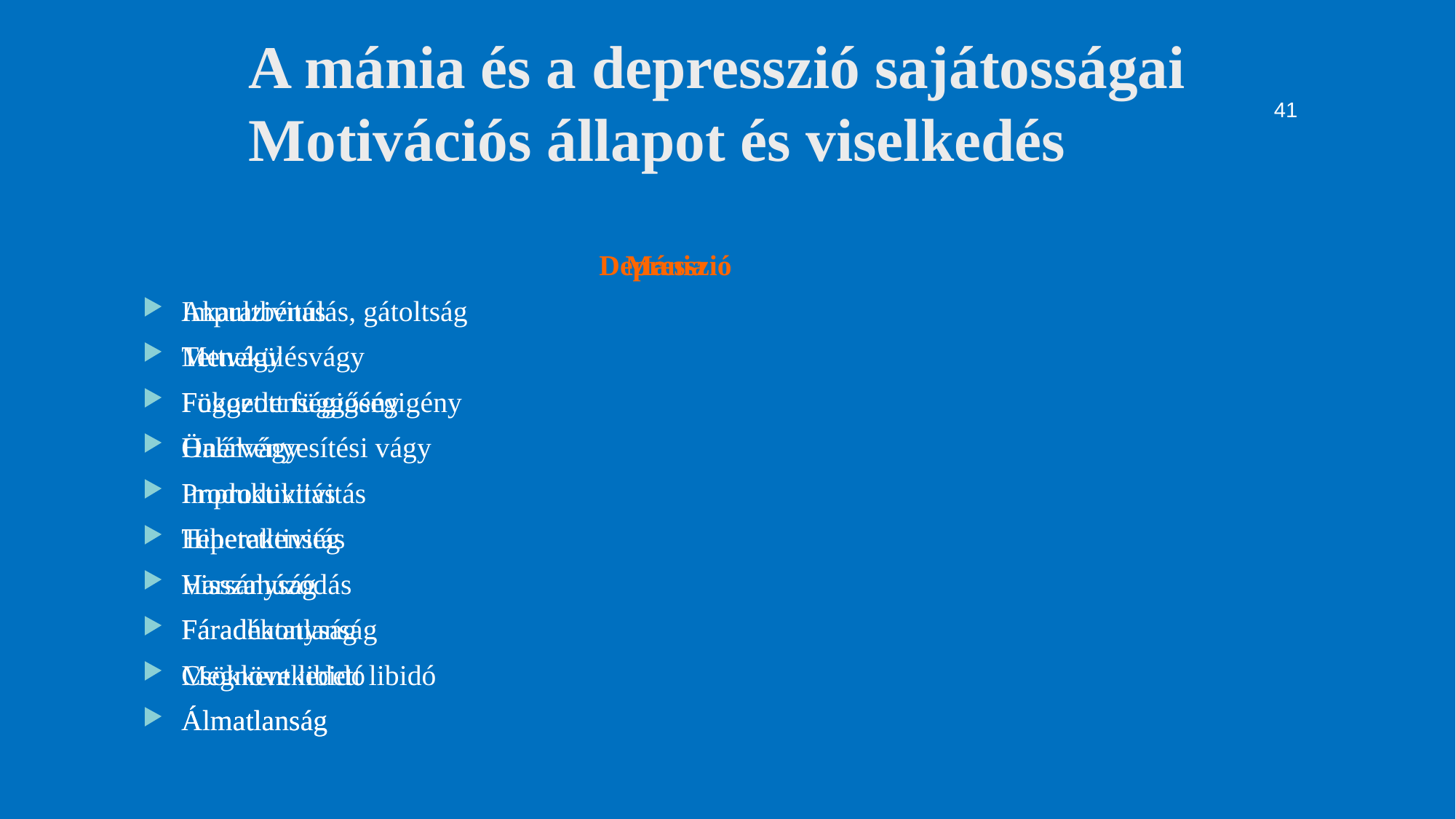

# A mánia és a depresszió sajátosságai Motivációs állapot és viselkedés
41
Depresszió
Akaratbénulás, gátoltság
Menekülésvágy
Fokozott függőségigény
Halálvágy
Improduktivitás
Tehetetlenség
Visszahúzódás
Fáradékonyság
Csökkent libidó
Álmatlanság
Mánia
Impulzivitás
Tettvágy
Függetlenségigény
Önérvényesítési vágy
Produktivitás
Hiperaktivitás
Harsányság
Fáradhatatlanság
Megnövekedett libidó
Álmatlanság